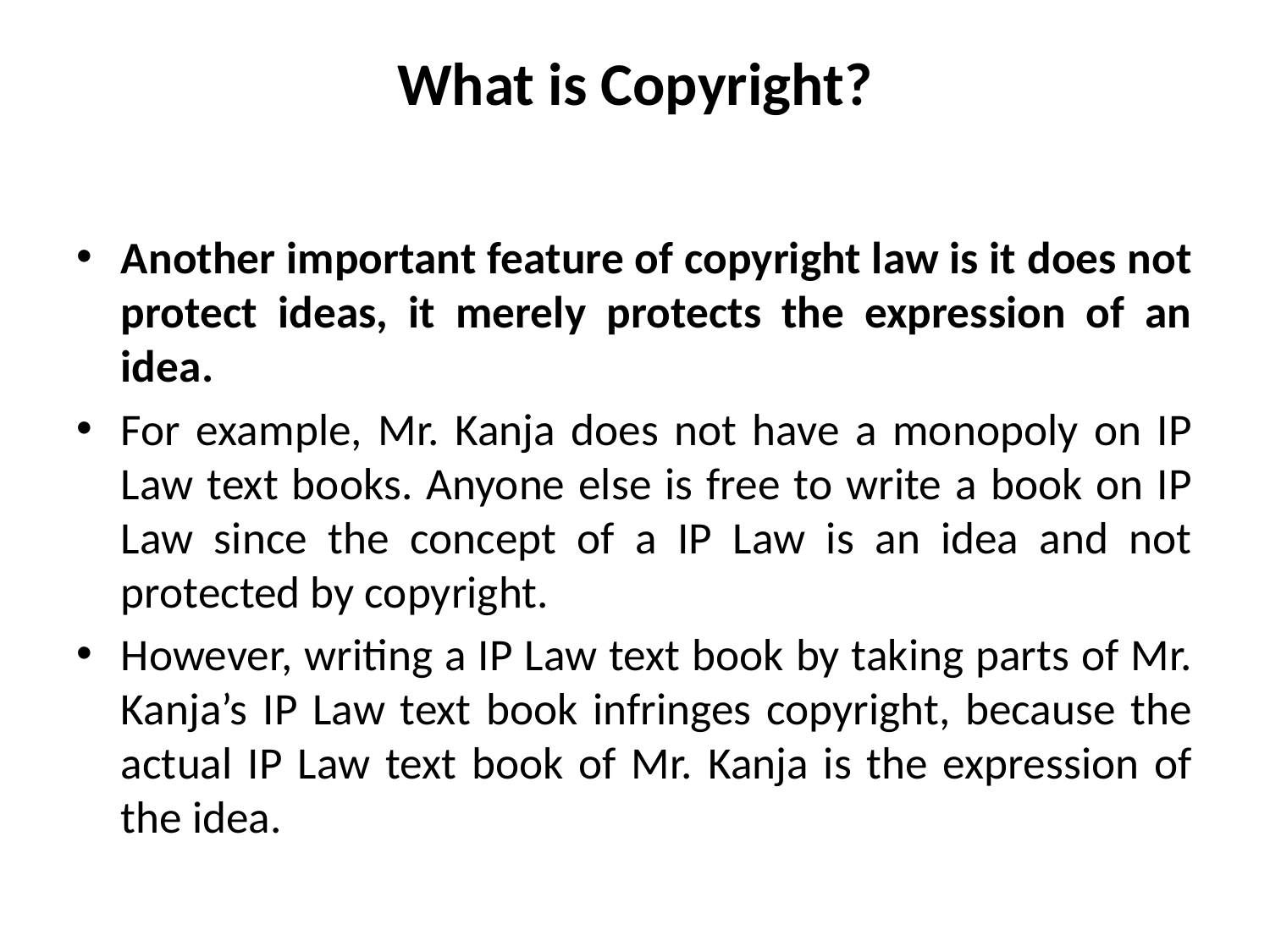

# What is Copyright?
Another important feature of copyright law is it does not protect ideas, it merely protects the expression of an idea.
For example, Mr. Kanja does not have a monopoly on IP Law text books. Anyone else is free to write a book on IP Law since the concept of a IP Law is an idea and not protected by copyright.
However, writing a IP Law text book by taking parts of Mr. Kanja’s IP Law text book infringes copyright, because the actual IP Law text book of Mr. Kanja is the expression of the idea.